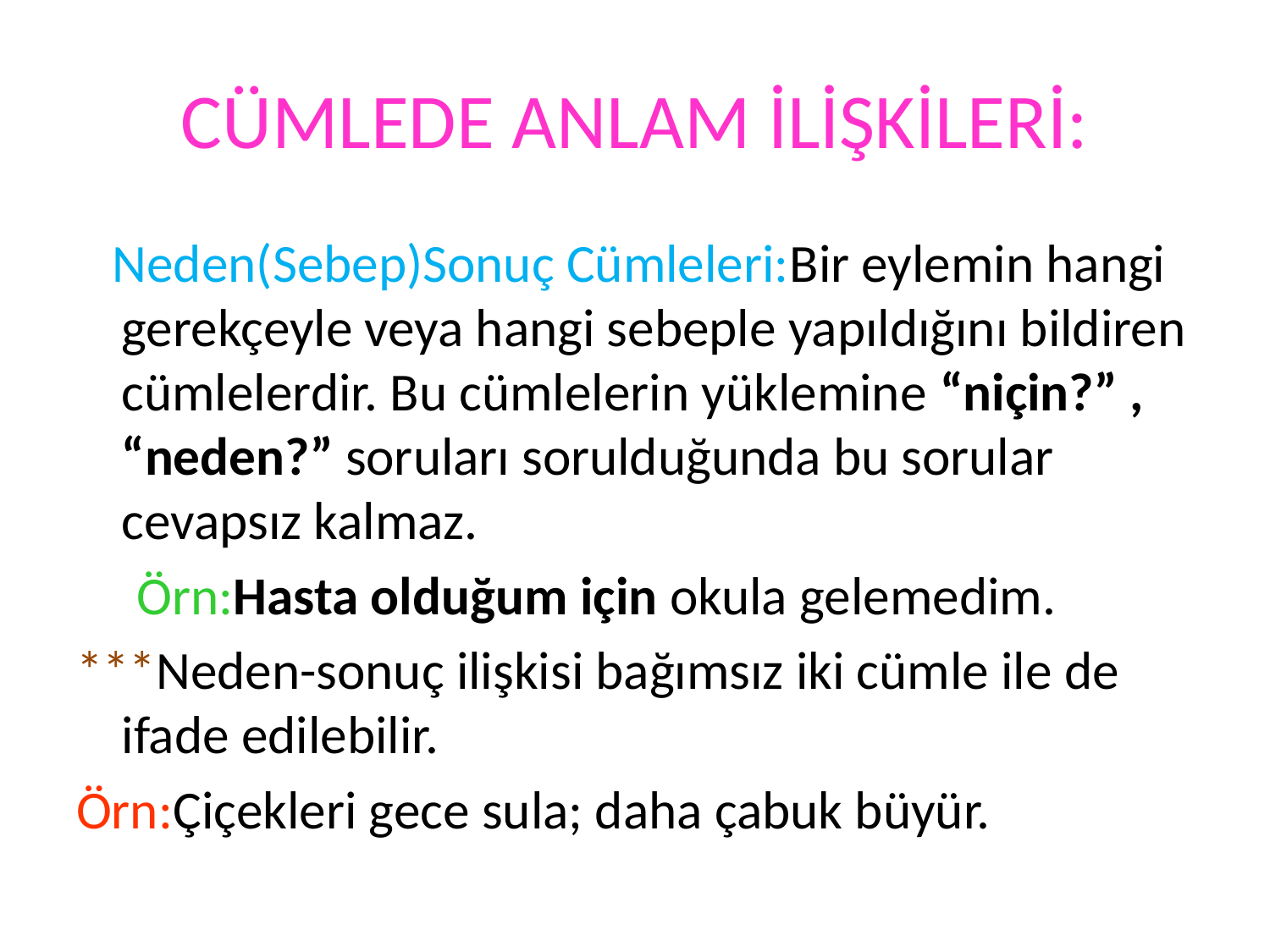

# CÜMLEDE ANLAM İLİŞKİLERİ:
   Neden(Sebep)Sonuç Cümleleri:Bir eylemin hangi gerekçeyle veya hangi sebeple yapıldığını bildiren cümlelerdir. Bu cümlelerin yüklemine “niçin?” , “neden?” soruları sorulduğunda bu sorular cevapsız kalmaz.
     Örn:Hasta olduğum için okula gelemedim.
***Neden-sonuç ilişkisi bağımsız iki cümle ile de ifade edilebilir.
Örn:Çiçekleri gece sula; daha çabuk büyür.